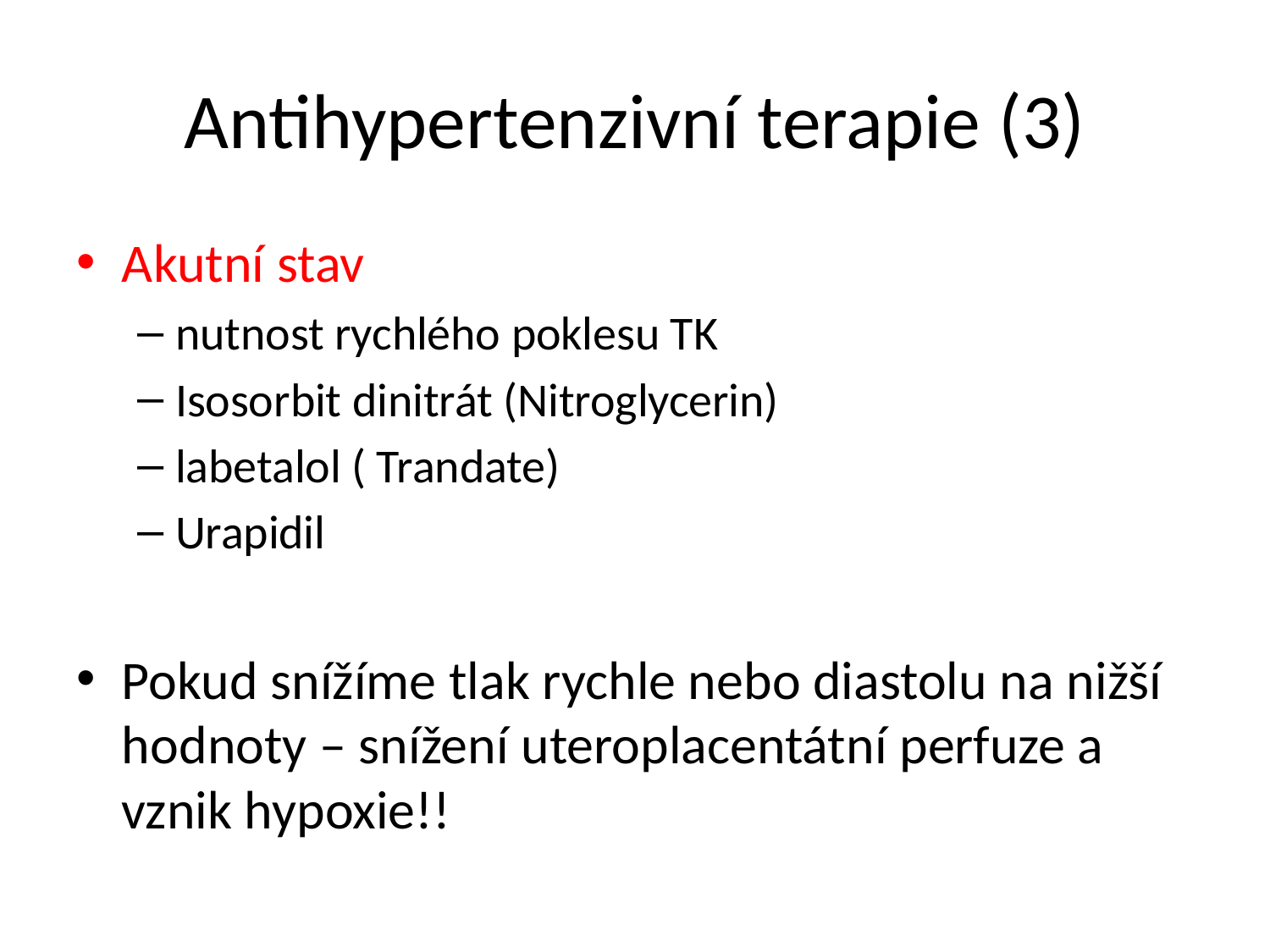

# Antihypertenzivní terapie (3)
Akutní stav
nutnost rychlého poklesu TK
Isosorbit dinitrát (Nitroglycerin)
labetalol ( Trandate)
Urapidil

Pokud snížíme tlak rychle nebo diastolu na nižší hodnoty – snížení uteroplacentátní perfuze a vznik hypoxie!!